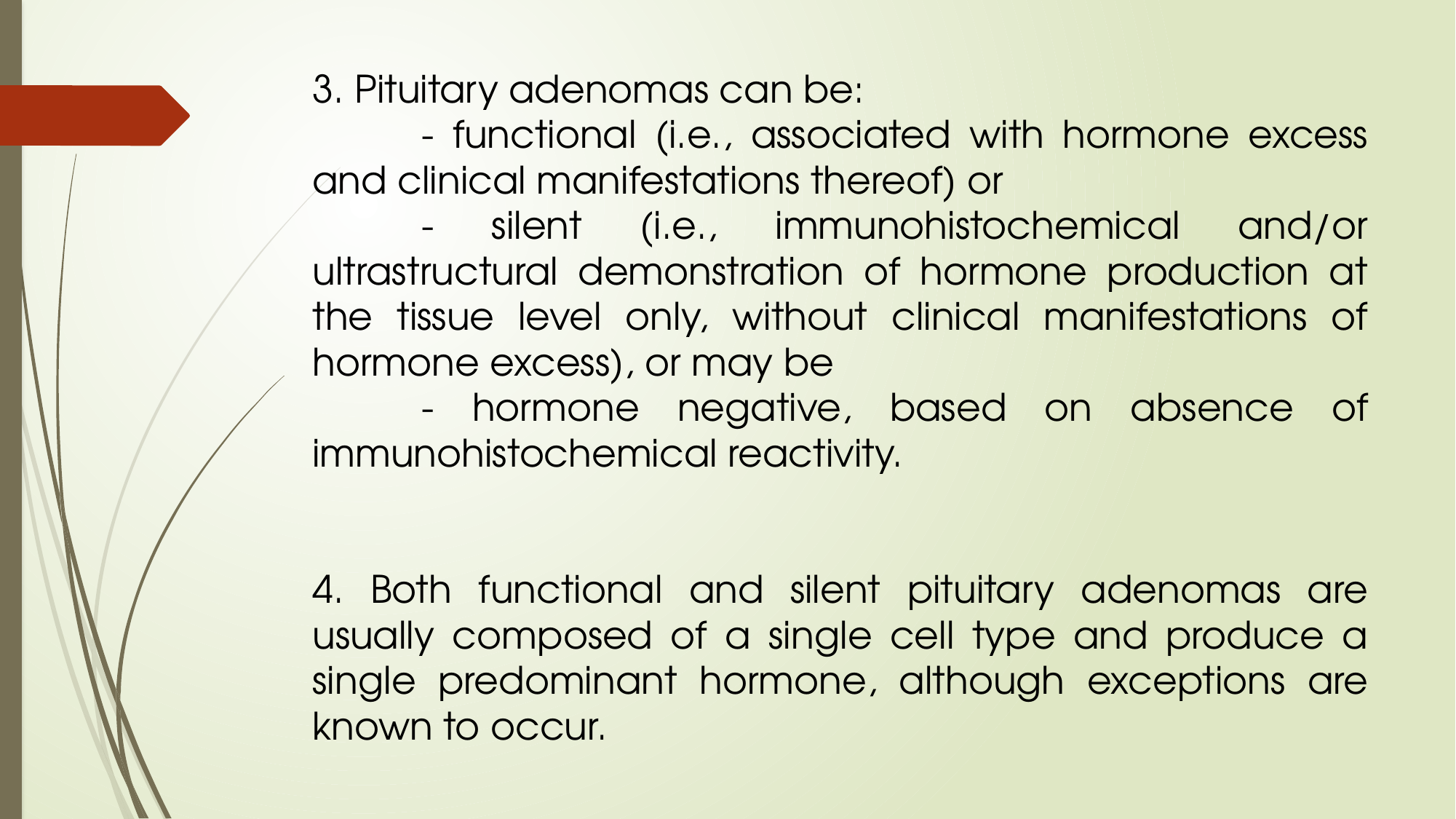

3. Pituitary adenomas can be:
	- functional (i.e., associated with hormone excess and clinical manifestations thereof) or
	- silent (i.e., immunohistochemical and/or ultrastructural demonstration of hormone production at the tissue level only, without clinical manifestations of hormone excess), or may be
	- hormone negative, based on absence of immunohistochemical reactivity.

4. Both functional and silent pituitary adenomas are usually composed of a single cell type and produce a single predominant hormone, although exceptions are known to occur.